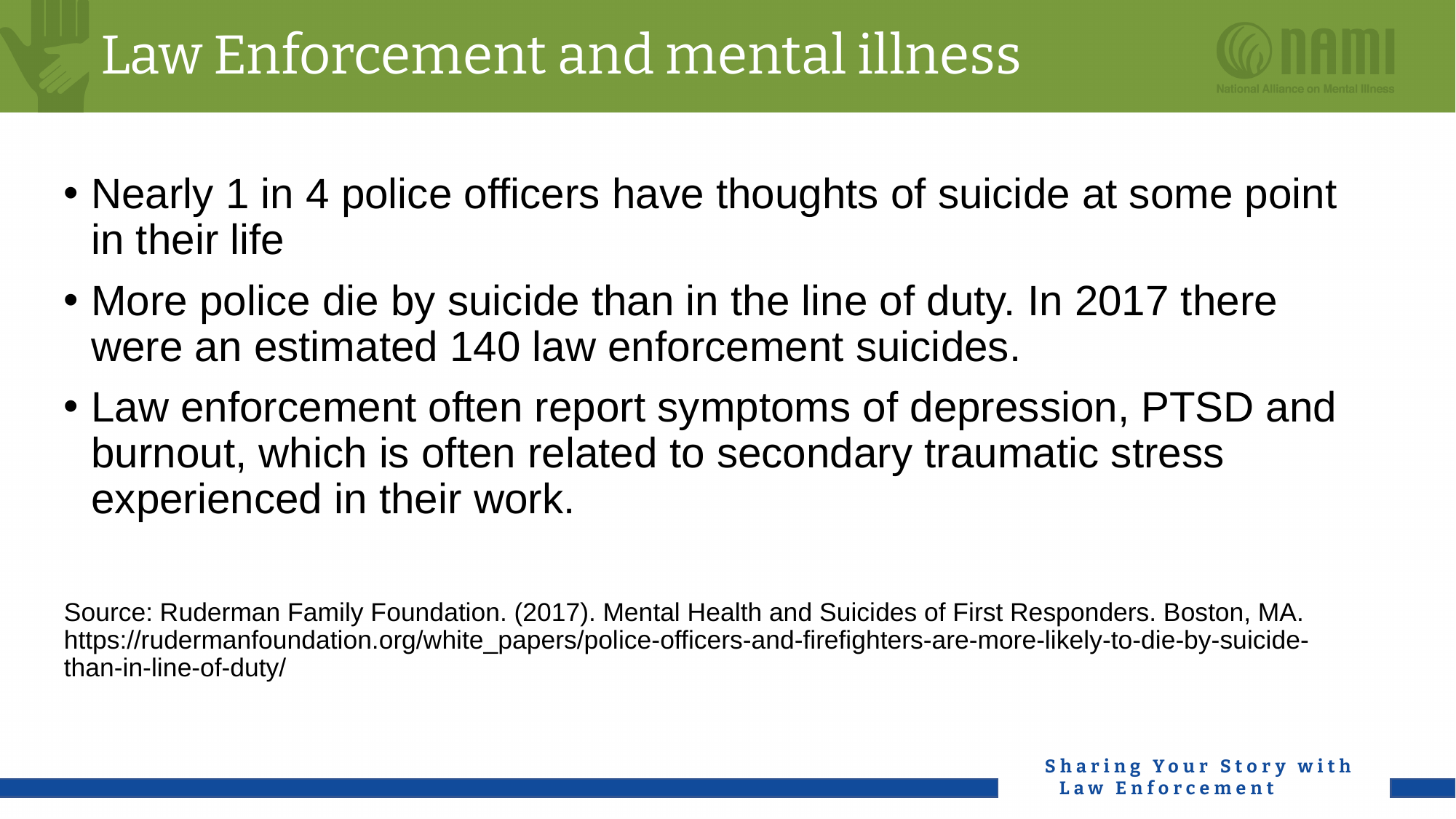

# Law Enforcement and mental illness
Nearly 1 in 4 police officers have thoughts of suicide at some point in their life
More police die by suicide than in the line of duty. In 2017 there were an estimated 140 law enforcement suicides.
Law enforcement often report symptoms of depression, PTSD and burnout, which is often related to secondary traumatic stress experienced in their work.

Source: Ruderman Family Foundation. (2017). Mental Health and Suicides of First Responders. Boston, MA. https://rudermanfoundation.org/white_papers/police-officers-and-firefighters-are-more-likely-to-die-by-suicide-than-in-line-of-duty/

Sharing Your Story with
Law Enforcement